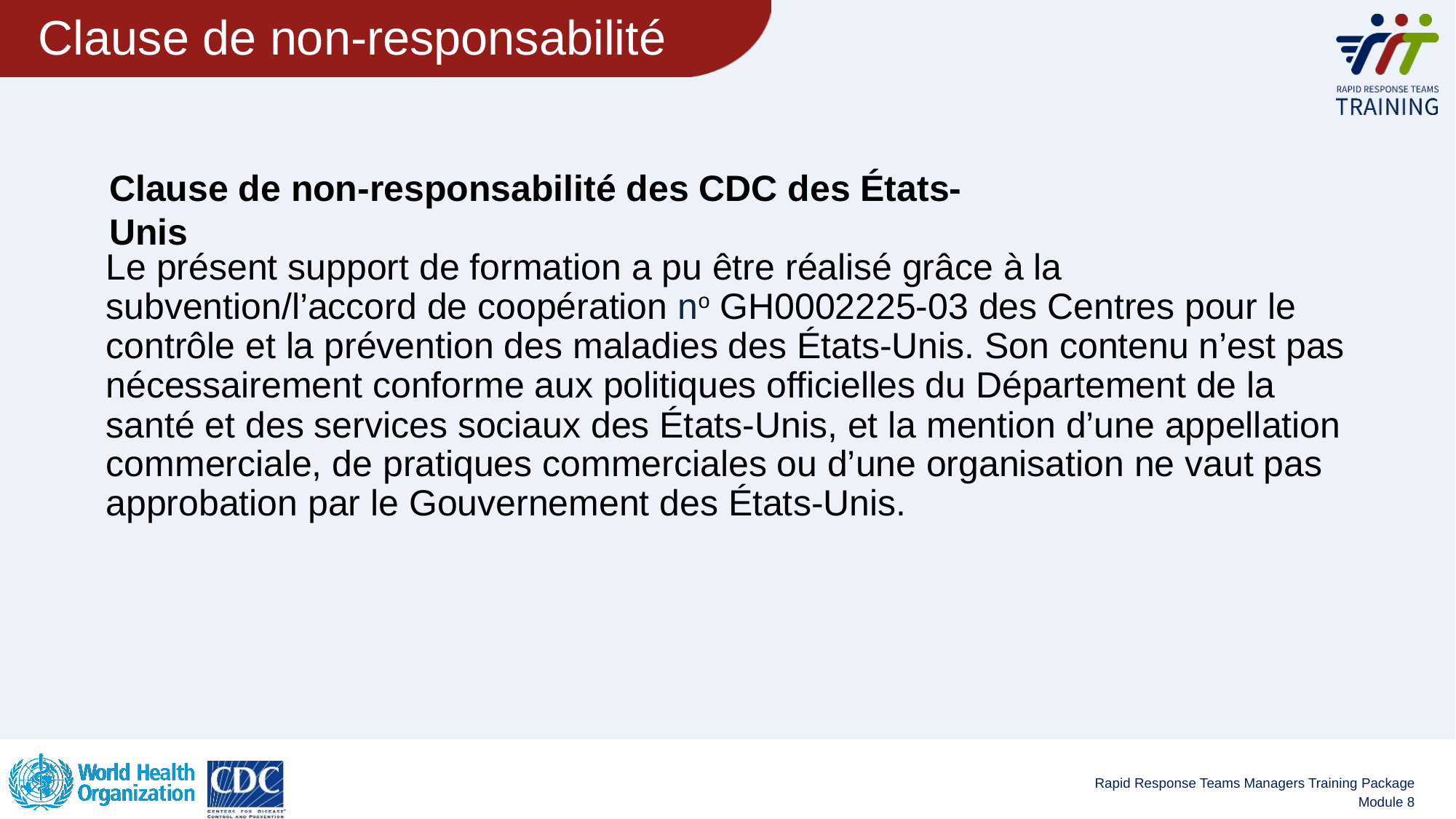

Clause de non-responsabilité des CDC des États-Unis
Le présent support de formation a pu être réalisé grâce à la subvention/l’accord de coopération no GH0002225-03 des Centres pour le contrôle et la prévention des maladies des États-Unis. Son contenu n’est pas nécessairement conforme aux politiques officielles du Département de la santé et des services sociaux des États-Unis, et la mention d’une appellation commerciale, de pratiques commerciales ou d’une organisation ne vaut pas approbation par le Gouvernement des États-Unis.